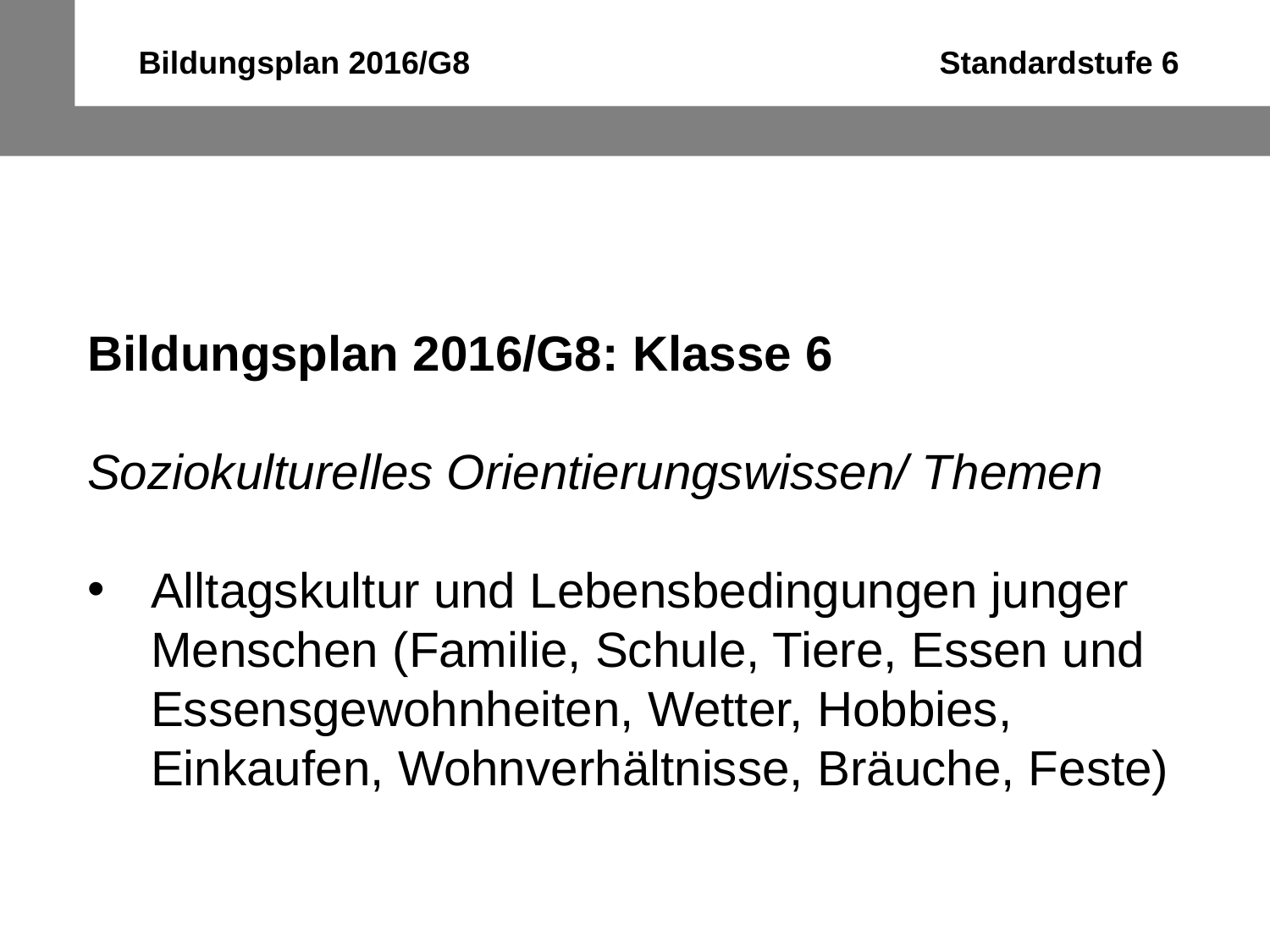

Bildungsplan 2016/G8                                                     Standardstufe 6

Bildungsplan 2016/G8: Klasse 6

Soziokulturelles Orientierungswissen/ Themen

Alltagskultur und Lebensbedingungen junger Menschen (Familie, Schule, Tiere, Essen und Essensgewohnheiten, Wetter, Hobbies, Einkaufen, Wohnverhältnisse, Bräuche, Feste)